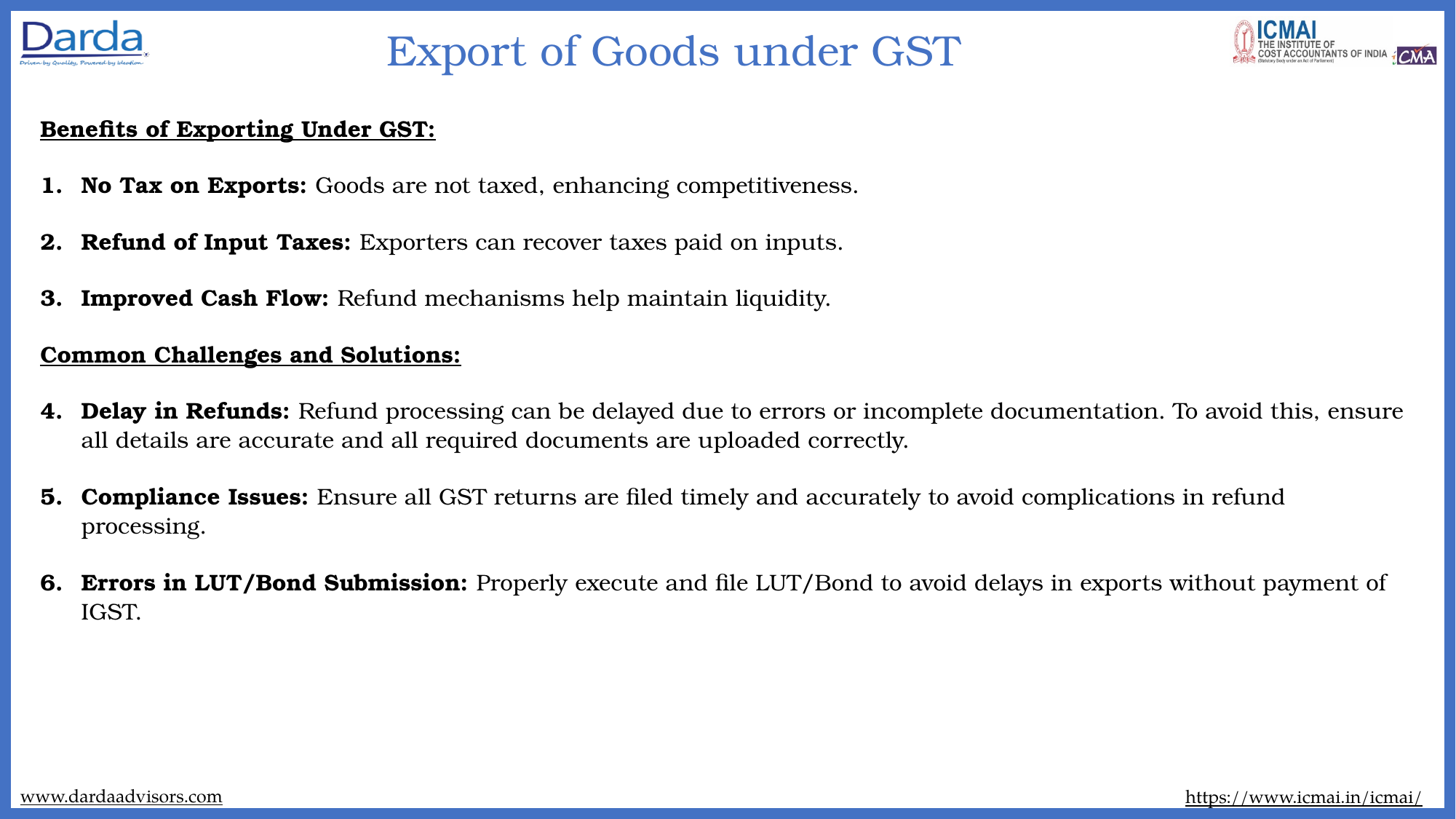

Export of Goods under GST
Benefits of Exporting Under GST:
No Tax on Exports: Goods are not taxed, enhancing competitiveness.
Refund of Input Taxes: Exporters can recover taxes paid on inputs.
Improved Cash Flow: Refund mechanisms help maintain liquidity.
Common Challenges and Solutions:
Delay in Refunds: Refund processing can be delayed due to errors or incomplete documentation. To avoid this, ensure all details are accurate and all required documents are uploaded correctly.
Compliance Issues: Ensure all GST returns are filed timely and accurately to avoid complications in refund processing.
Errors in LUT/Bond Submission: Properly execute and file LUT/Bond to avoid delays in exports without payment of IGST.